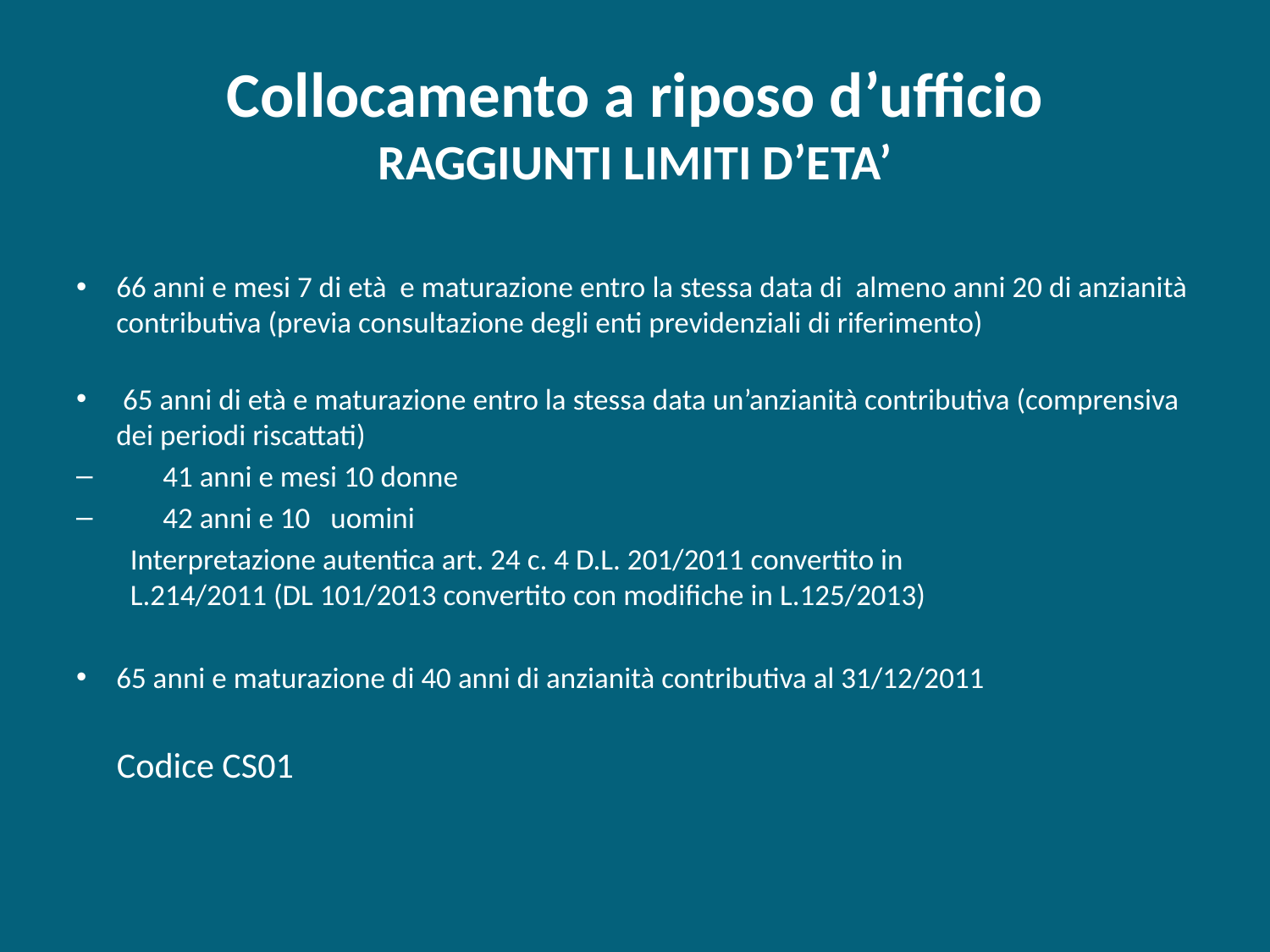

# Collocamento a riposo d’ufficio RAGGIUNTI LIMITI D’ETA’

66 anni e mesi 7 di età  e maturazione entro la stessa data di  almeno anni 20 di anzianità contributiva (previa consultazione degli enti previdenziali di riferimento)
 65 anni di età e maturazione entro la stessa data un’anzianità contributiva (comprensiva dei periodi riscattati)
41 anni e mesi 10 donne
42 anni e 10   uomini
        Interpretazione autentica art. 24 c. 4 D.L. 201/2011 convertito in
        L.214/2011 (DL 101/2013 convertito con modifiche in L.125/2013)

65 anni e maturazione di 40 anni di anzianità contributiva al 31/12/2011

      Codice CS01